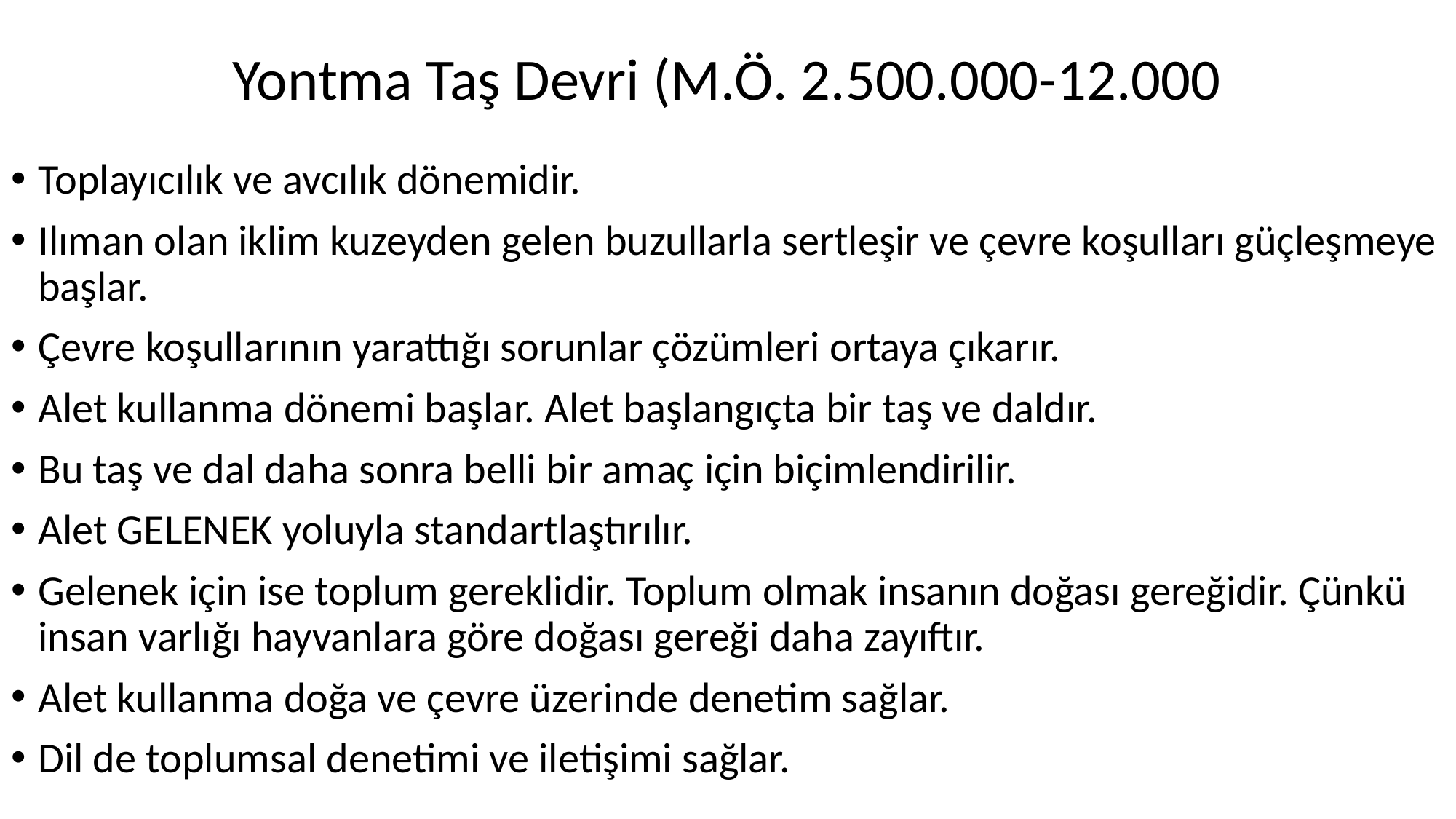

# Yontma Taş Devri (M.Ö. 2.500.000-12.000
Toplayıcılık ve avcılık dönemidir.
Ilıman olan iklim kuzeyden gelen buzullarla sertleşir ve çevre koşulları güçleşmeye başlar.
Çevre koşullarının yarattığı sorunlar çözümleri ortaya çıkarır.
Alet kullanma dönemi başlar. Alet başlangıçta bir taş ve daldır.
Bu taş ve dal daha sonra belli bir amaç için biçimlendirilir.
Alet GELENEK yoluyla standartlaştırılır.
Gelenek için ise toplum gereklidir. Toplum olmak insanın doğası gereğidir. Çünkü insan varlığı hayvanlara göre doğası gereği daha zayıftır.
Alet kullanma doğa ve çevre üzerinde denetim sağlar.
Dil de toplumsal denetimi ve iletişimi sağlar.